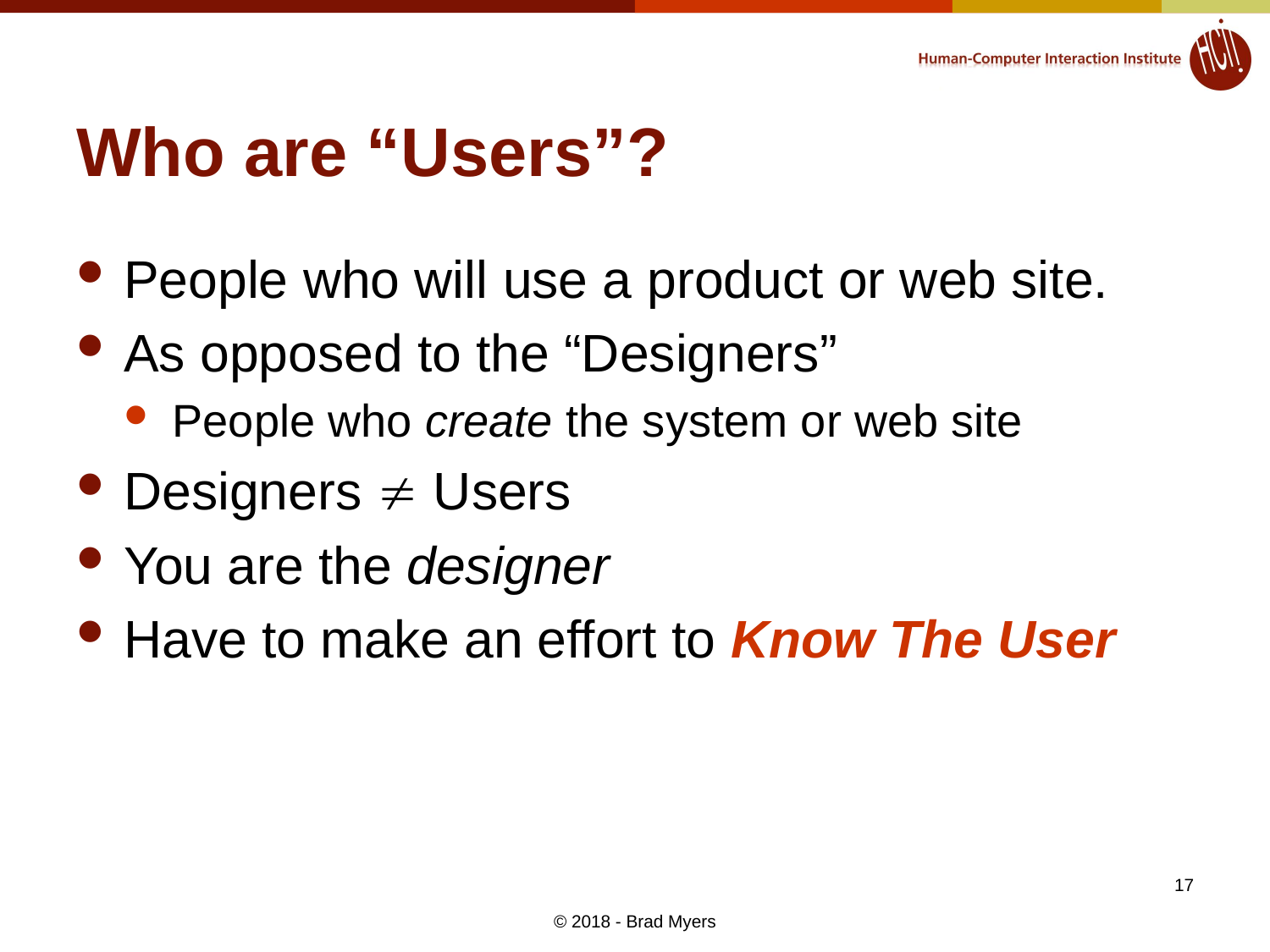

# Who are “Users”?
People who will use a product or web site.
As opposed to the “Designers”
People who create the system or web site
Designers ≠ Users
You are the designer
Have to make an effort to Know The User
17
© 2018 - Brad Myers